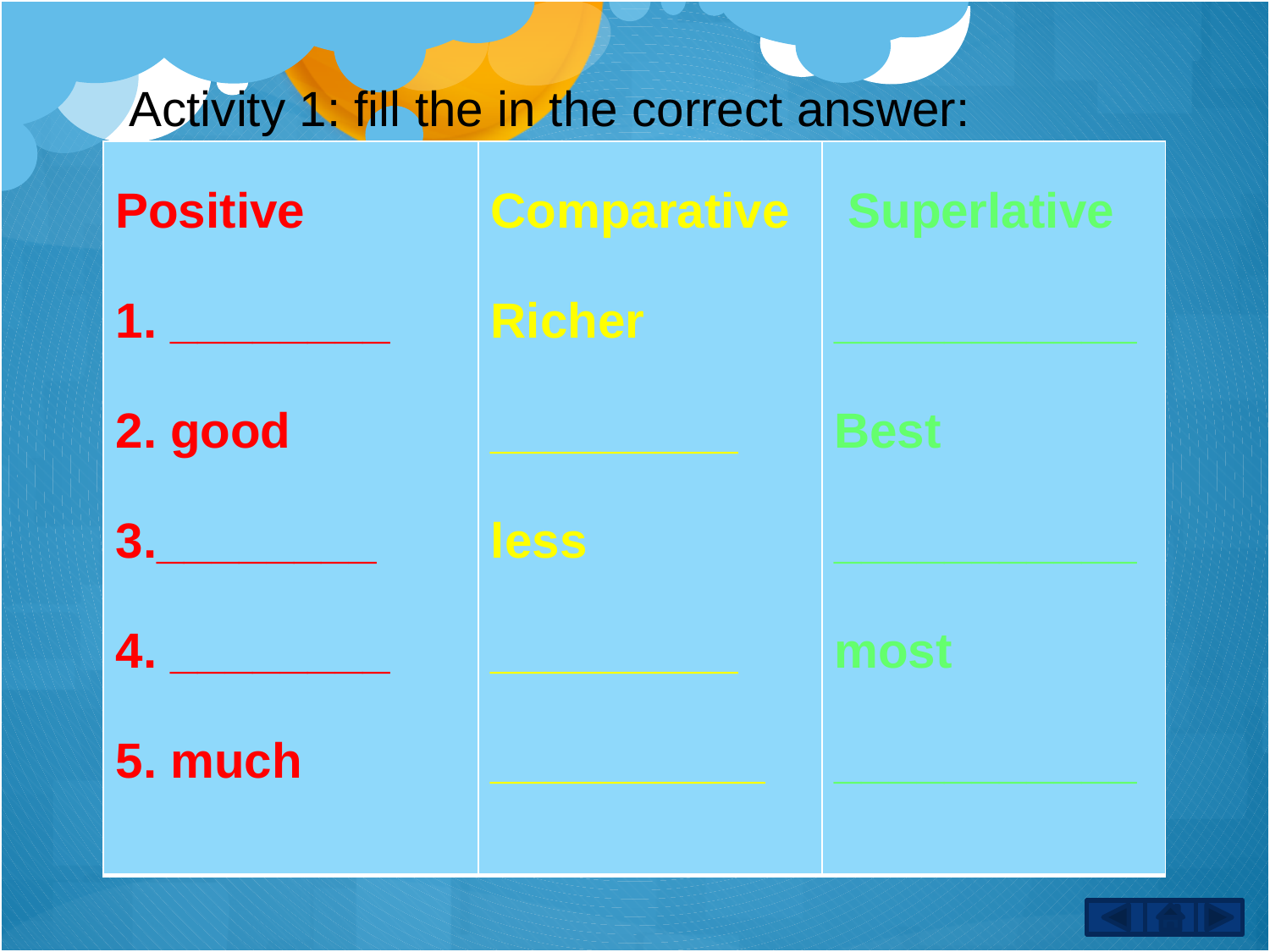

Activity 1: fill the in the correct answer:
| Positive 1. \_\_\_\_\_\_\_\_ 2. good 3.\_\_\_\_\_\_\_\_ 4. \_\_\_\_\_\_\_\_ 5. much | Comparative Richer \_\_\_\_\_\_\_\_\_ less \_\_\_\_\_\_\_\_\_ \_\_\_\_\_\_\_\_\_\_ | Superlative \_\_\_\_\_\_\_\_\_\_\_ Best \_\_\_\_\_\_\_\_\_\_\_ most \_\_\_\_\_\_\_\_\_\_\_ |
| --- | --- | --- |